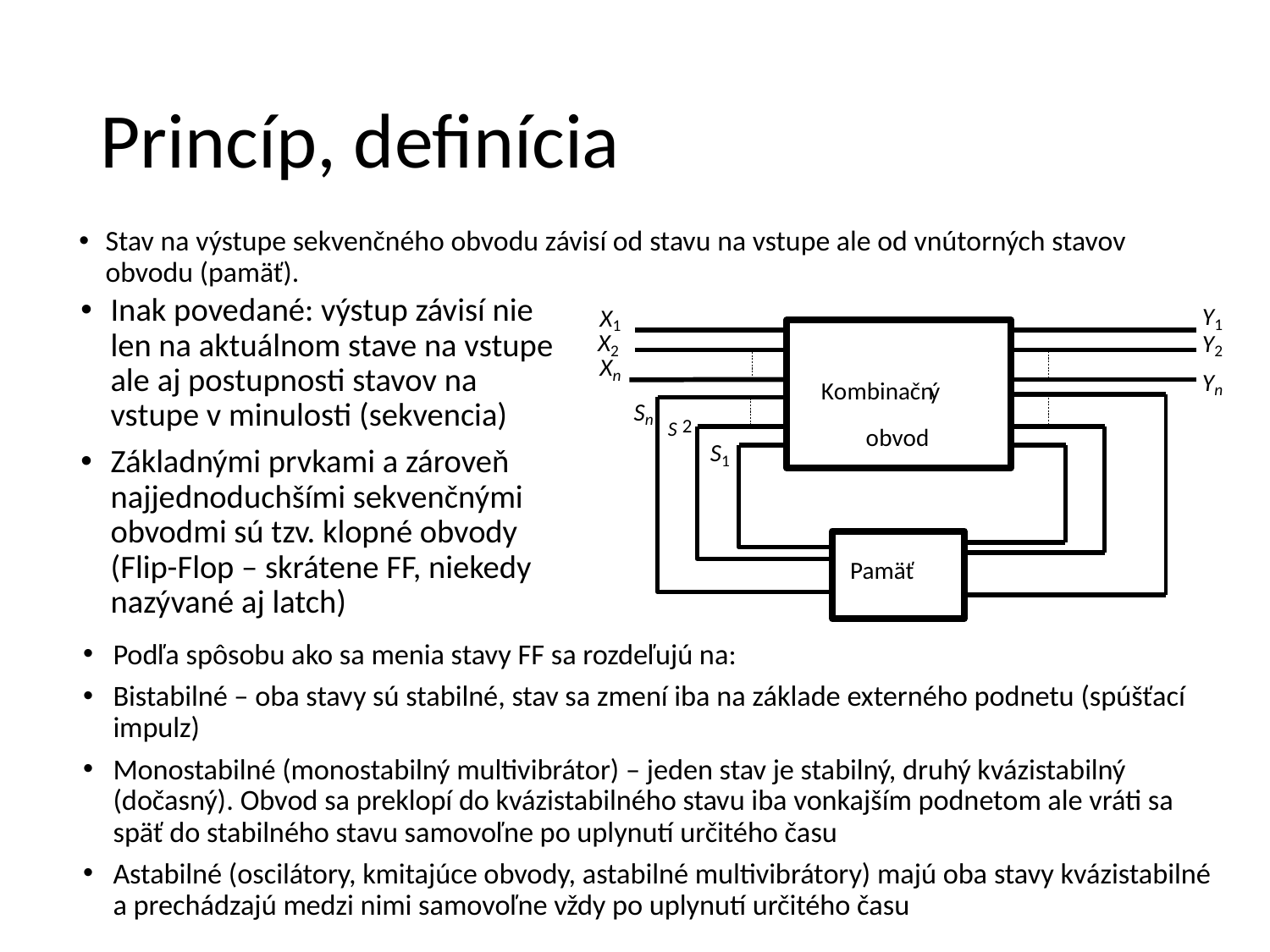

# Princíp, definícia
Stav na výstupe sekvenčného obvodu závisí od stavu na vstupe ale od vnútorných stavov obvodu (pamäť).
Inak povedané: výstup závisí nie len na aktuálnom stave na vstupe ale aj postupnosti stavov na vstupe v minulosti (sekvencia)
Základnými prvkami a zároveň najjednoduchšími sekvenčnými obvodmi sú tzv. klopné obvody (Flip-Flop – skrátene FF, niekedy nazývané aj latch)

Y1 Y2
Yn

Kombinačný  obvod

Sn      S

2

S1

    Pamäť

X1 X2
Xn
Podľa spôsobu ako sa menia stavy FF sa rozdeľujú na:
Bistabilné – oba stavy sú stabilné, stav sa zmení iba na základe externého podnetu (spúšťací impulz)
Monostabilné (monostabilný multivibrátor) – jeden stav je stabilný, druhý kvázistabilný (dočasný). Obvod sa preklopí do kvázistabilného stavu iba vonkajším podnetom ale vráti sa späť do stabilného stavu samovoľne po uplynutí určitého času
Astabilné (oscilátory, kmitajúce obvody, astabilné multivibrátory) majú oba stavy kvázistabilné a prechádzajú medzi nimi samovoľne vždy po uplynutí určitého času